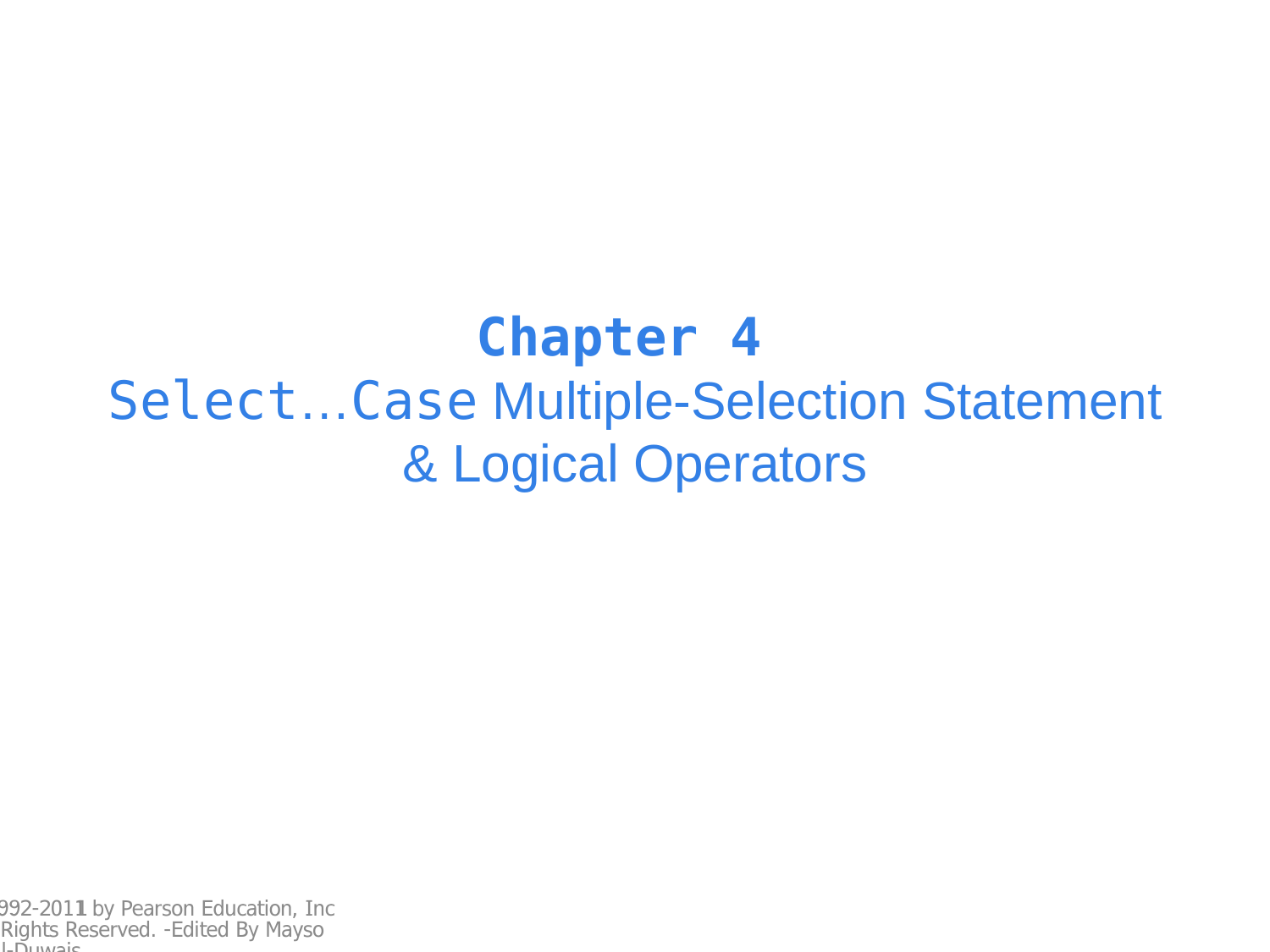

# Chapter 4 Select…Case Multiple-Selection Statement & Logical Operators
1
© 1992-2011 by Pearson Education, Inc. All Rights Reserved. -Edited By Maysoon Al-Duwais